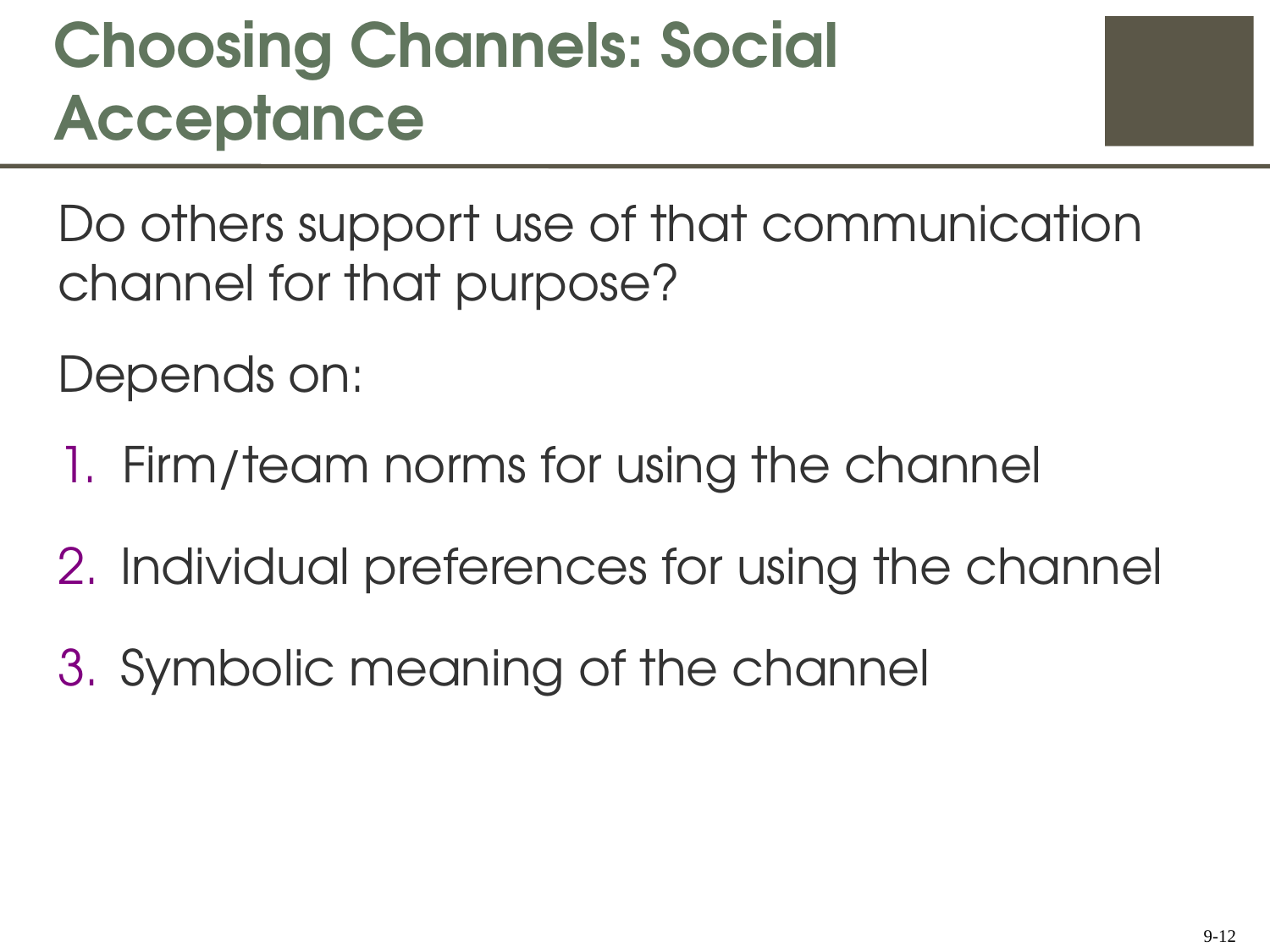

# Choosing Channels: Social Acceptance
Do others support use of that communication channel for that purpose?
Depends on:
Firm/team norms for using the channel
Individual preferences for using the channel
Symbolic meaning of the channel